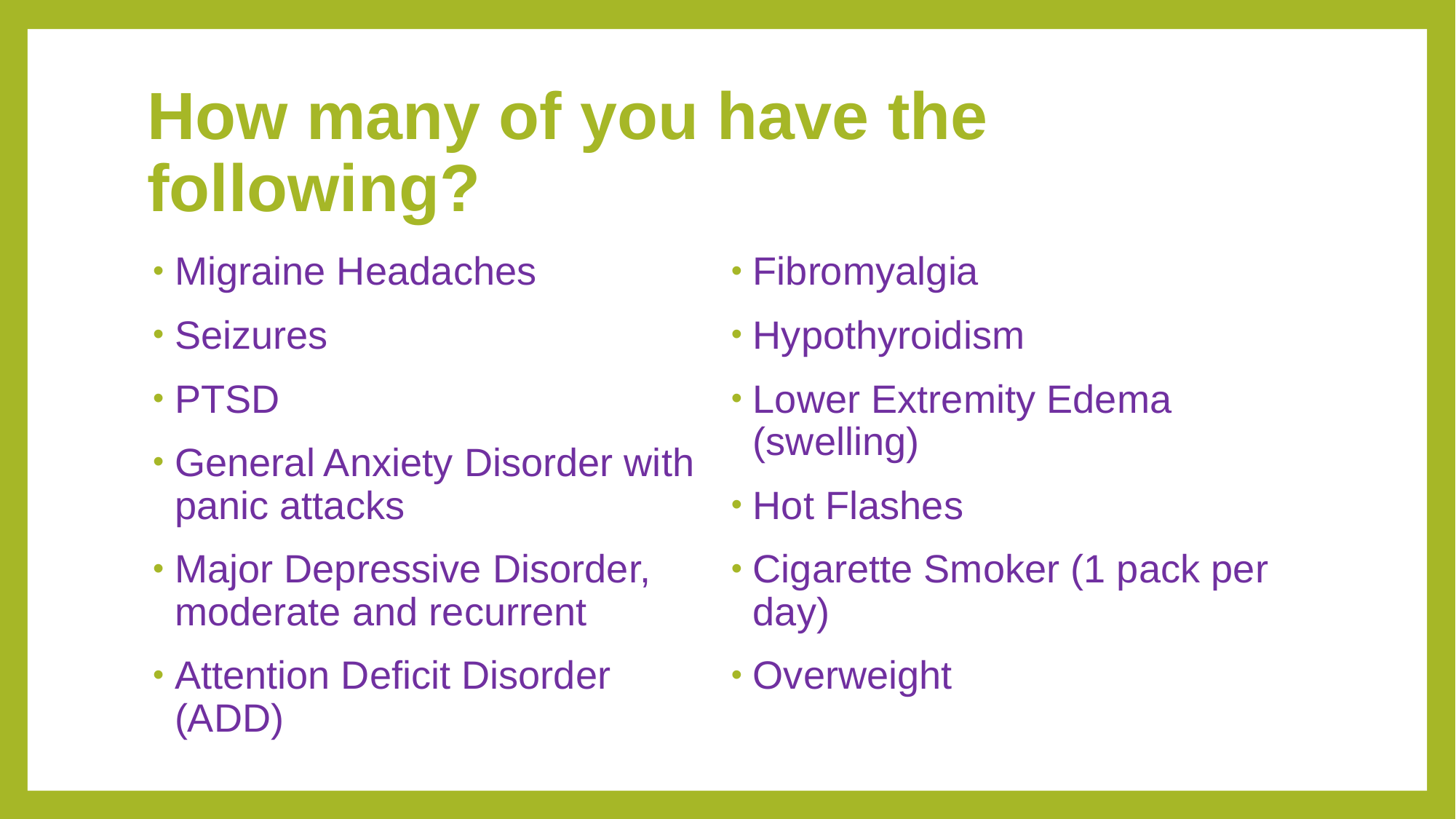

# How many of you have the following?
Migraine Headaches
Seizures
PTSD
General Anxiety Disorder with panic attacks
Major Depressive Disorder, moderate and recurrent
Attention Deficit Disorder (ADD)
Fibromyalgia
Hypothyroidism
Lower Extremity Edema (swelling)
Hot Flashes
Cigarette Smoker (1 pack per day)
Overweight